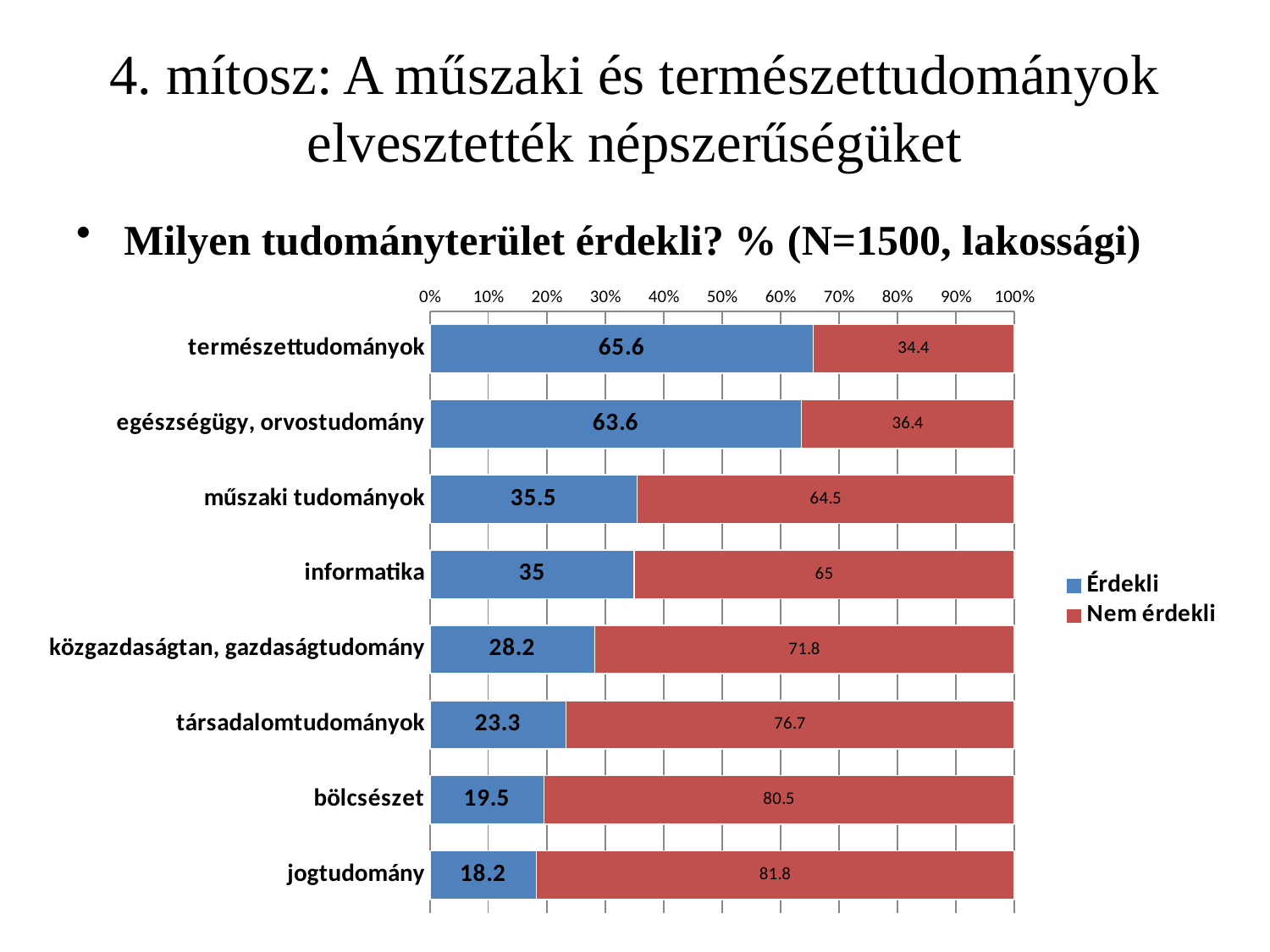

# 4. mítosz: A műszaki és természettudományok elvesztették népszerűségüket
Milyen tudományterület érdekli? % (N=1500, lakossági)

### Chart

| Category | Érdekli  | Nem érdekli |
|---|---|---|
| természettudományok | 65.6 | 34.4 |
| egészségügy, orvostudomány | 63.6 | 36.4 |
| műszaki tudományok | 35.5 | 64.5 |
|  informatika | 35.0 | 65.0 |
| közgazdaságtan, gazdaságtudomány | 28.2 | 71.8 |
| társadalomtudományok | 23.3 | 76.7 |
| bölcsészet | 19.5 | 80.5 |
| jogtudomány | 18.2 | 81.8 |